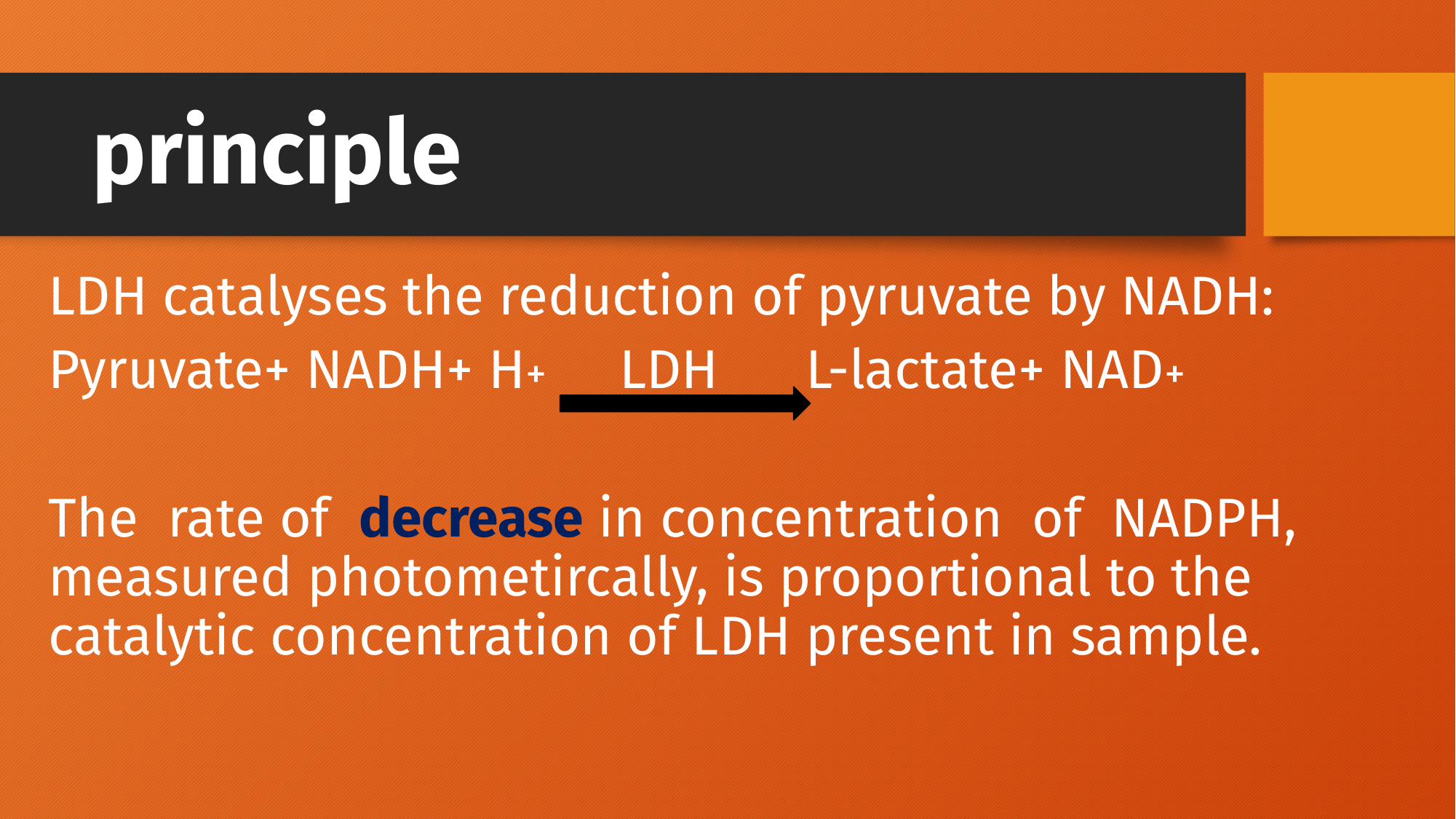

# principle
LDH catalyses the reduction of pyruvate by NADH:
Pyruvate+ NADH+ H+     LDH      L-lactate+ NAD+

The  rate of  decrease in concentration  of  NADPH, measured photometircally, is proportional to the catalytic concentration of LDH present in sample.